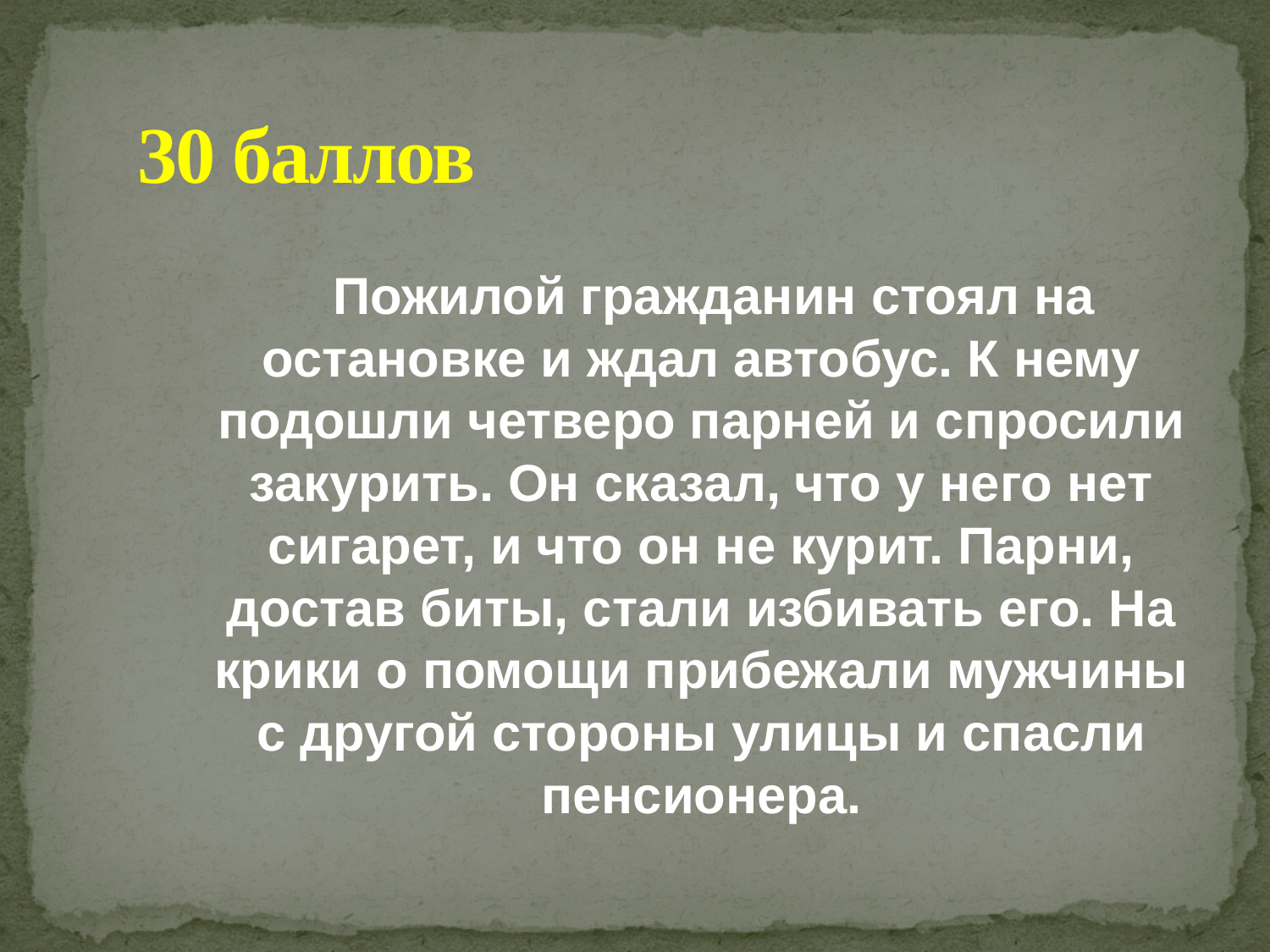

# 30 баллов
      Пожилой гражданин стоял на остановке и ждал автобус. К нему подошли четверо парней и спросили закурить. Он сказал, что у него нет сигарет, и что он не курит. Парни, достав биты, стали избивать его. На крики о помощи прибежали мужчины с другой стороны улицы и спасли пенсионера.